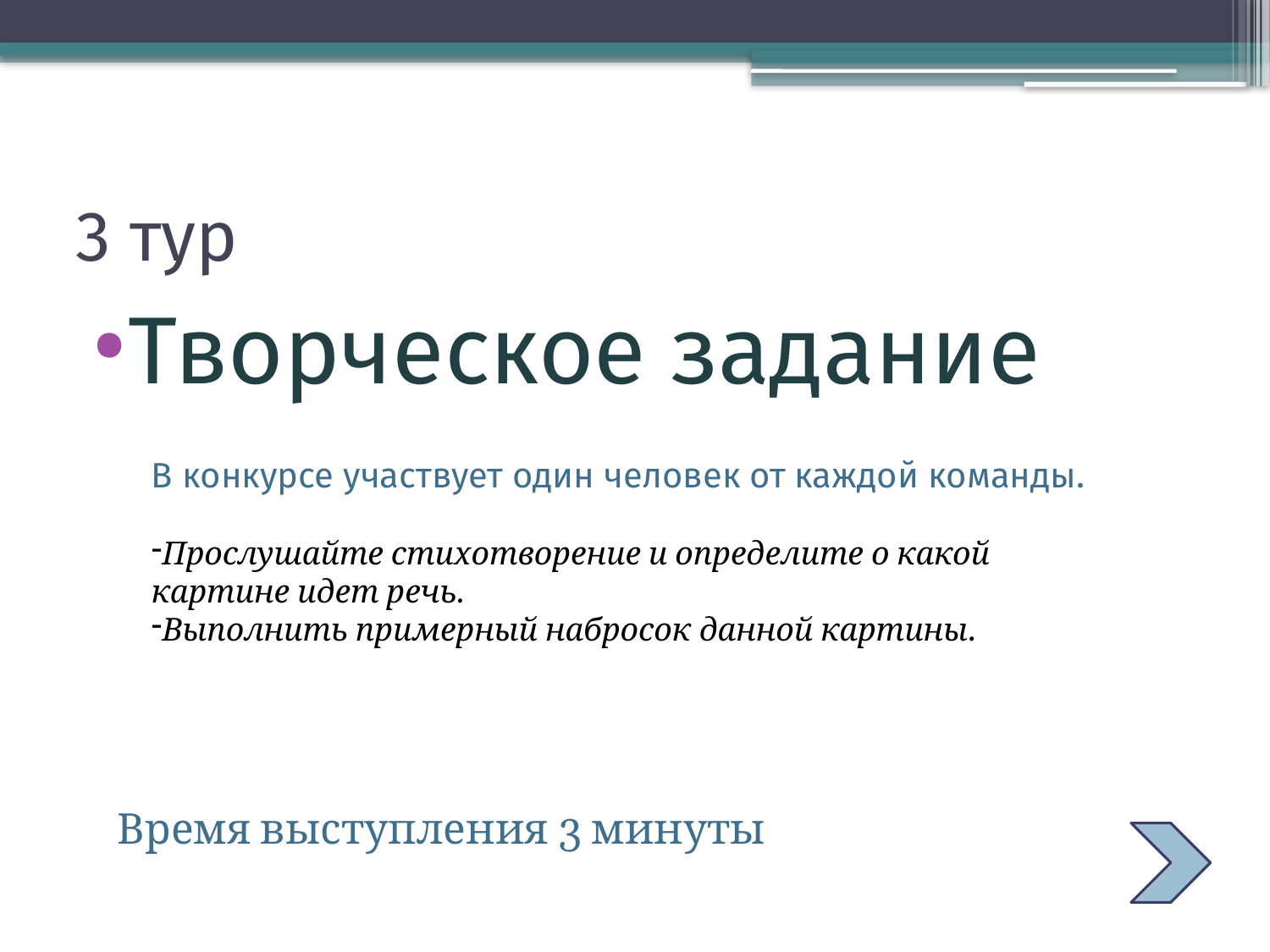

# 3 тур
Творческое задание
В конкурсе участвует один человек от каждой команды.

Прослушайте стихотворение и определите о какой картине идет речь.
Выполнить примерный набросок данной картины.
Время выступления 3 минуты